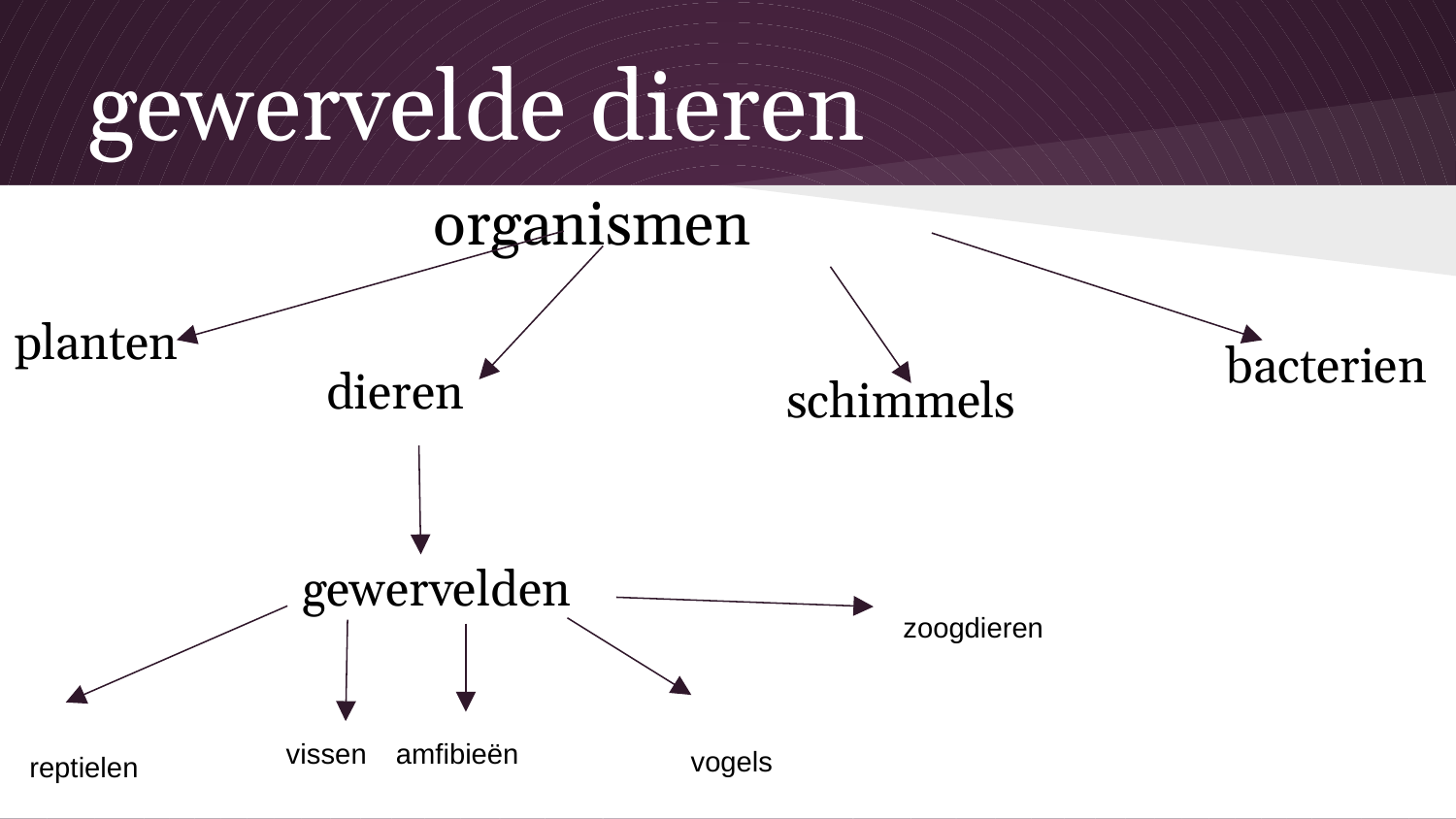

# gewervelde dieren
							organismen
planten
bacterien
dieren
schimmels
gewervelden
zoogdieren
vissen
amfibieën
vogels
reptielen